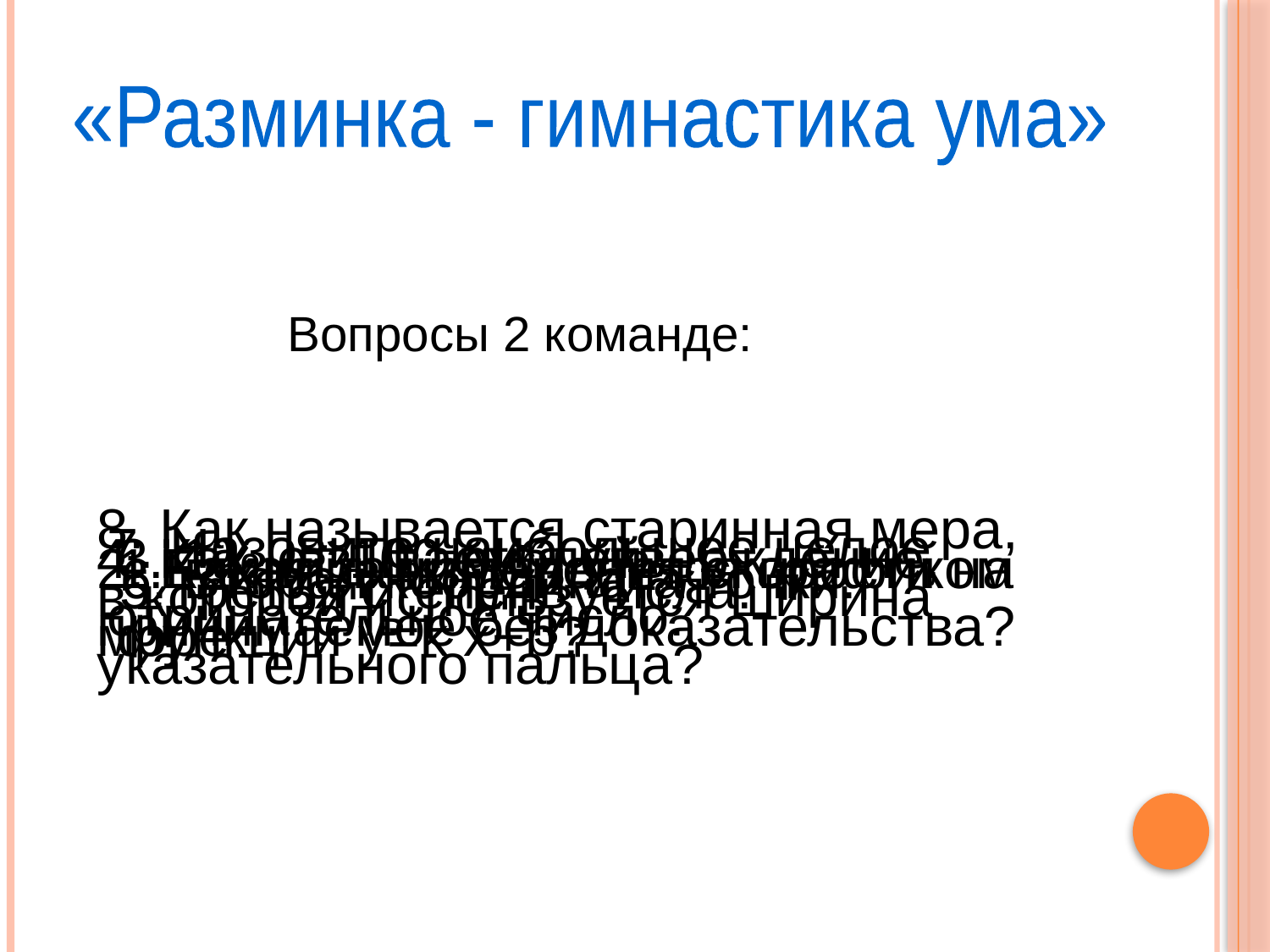

«Разминка - гимнастика ума»
Вопросы 2 команде:
8. Как называется старинная мера, в которой используется ширина указательного пальца?
7. Назовите наибольшее целое отрицательное число.
4. Как называется утверждение, принимаемое без доказательства?
3. 1% от 100 рублей
2. Единица измерения скорости на море
1.Какая линия является графиком функции y=k x+b?
6. Вторая координата точки.
5.Третья степень числа.